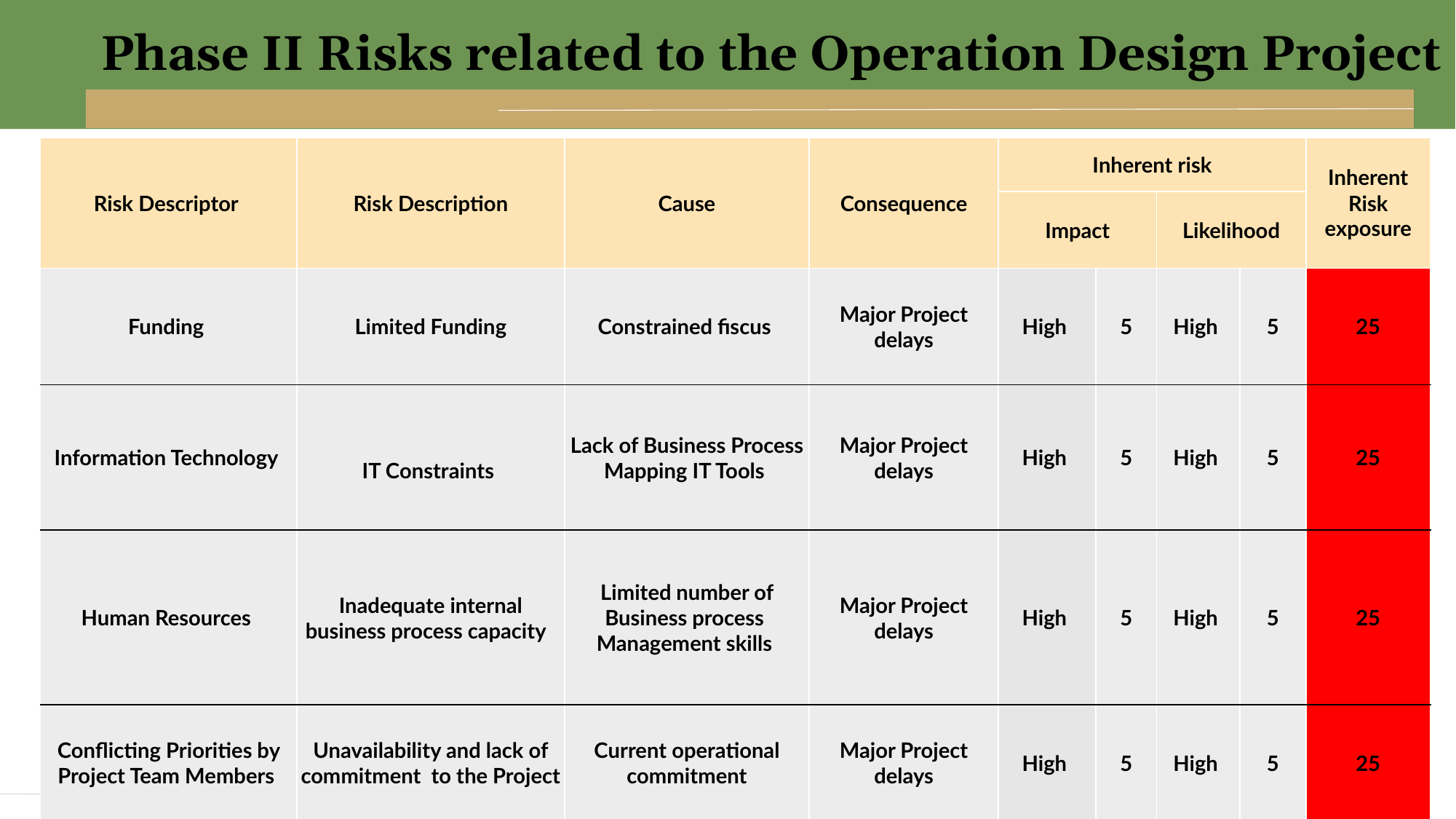

Phase II Risks related to the Operation Design Project
| Risk Descriptor | Risk Description | Cause | Consequence | Inherent risk |  |  |  | Inherent Risk exposure |
| --- | --- | --- | --- | --- | --- | --- | --- | --- |
|  |  |  |  | Impact |  | Likelihood |  |  |
| Funding | Limited Funding | Constrained fiscus | Major Project delays | High | 5 | High | 5 | 25 |
| Information Technology | IT Constraints | Lack of Business Process Mapping IT Tools | Major Project delays | High | 5 | High | 5 | 25 |
| Human Resources | Inadequate internal business process capacity | Limited number of Business process Management skills | Major Project delays | High | 5 | High | 5 | 25 |
| Conflicting Priorities by Project Team Members | Unavailability and lack of commitment to the Project | Current operational commitment | Major Project delays | High | 5 | High | 5 | 25 |